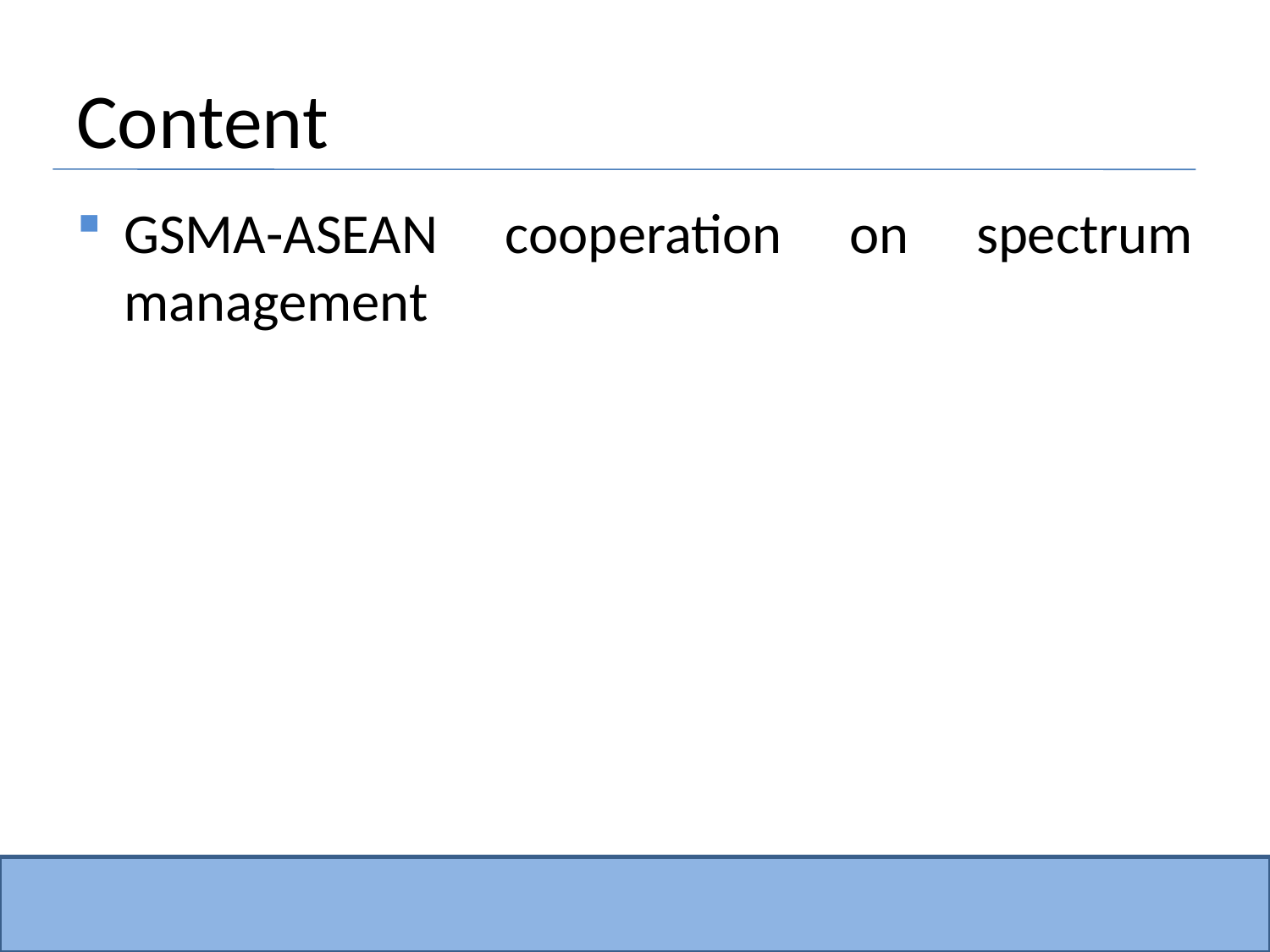

# Content
GSMA-ASEAN cooperation on spectrum management